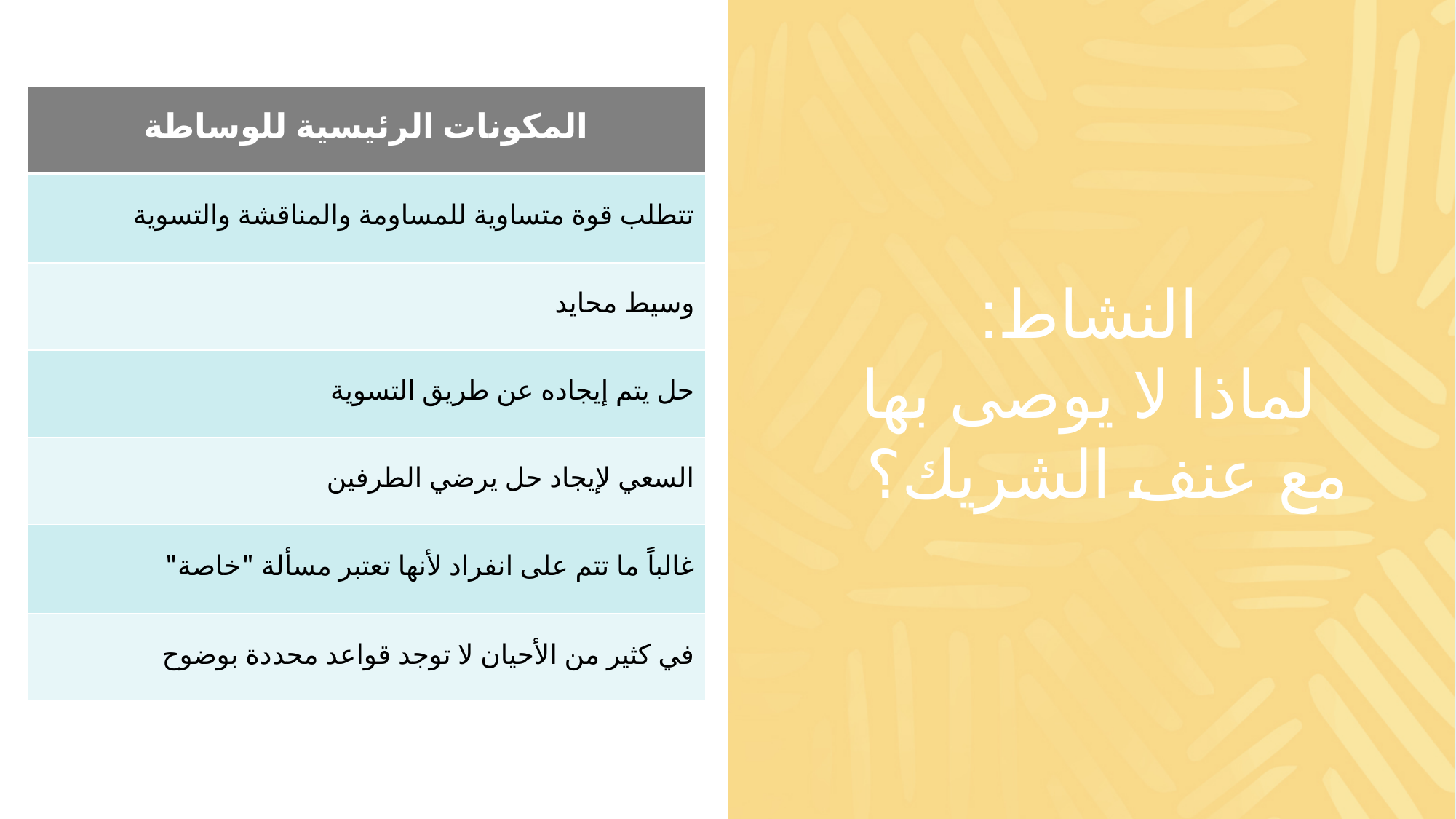

| المكونات الرئيسية للوساطة |
| --- |
| تتطلب قوة متساوية للمساومة والمناقشة والتسوية |
| وسيط محايد |
| حل يتم إيجاده عن طريق التسوية |
| السعي لإيجاد حل يرضي الطرفين |
| غالباً ما تتم على انفراد لأنها تعتبر مسألة "خاصة" |
| في كثير من الأحيان لا توجد قواعد محددة بوضوح |
# النشاط: لماذا لا يوصى بها مع عنف الشريك؟